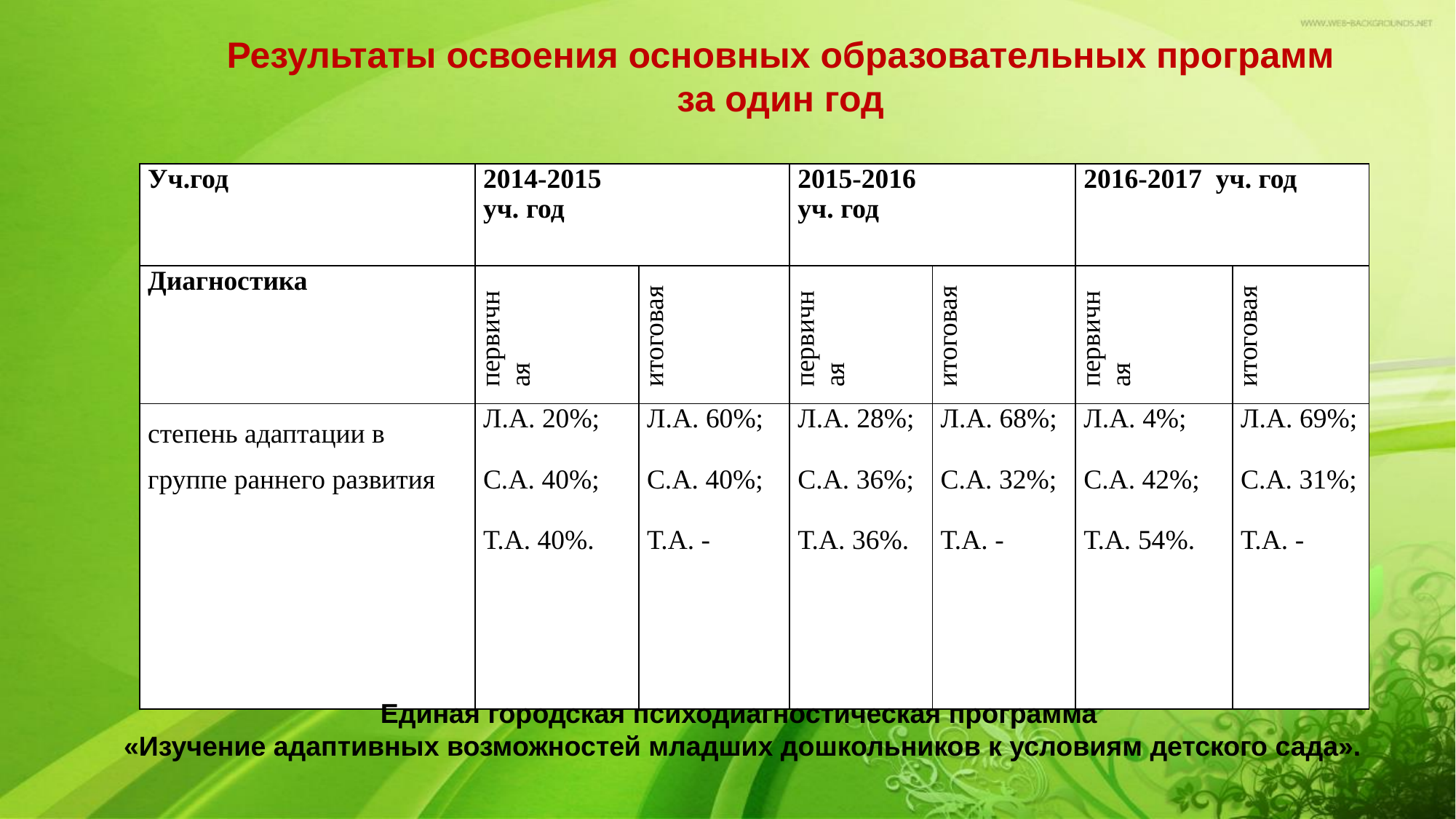

Результаты освоения основных образовательных программ
за один год
| Уч.год | 2014-2015 уч. год |  | 2015-2016 уч. год |  | 2016-2017 уч. год |  |
| --- | --- | --- | --- | --- | --- | --- |
| Диагностика | первичная | итоговая | первичная | итоговая | первичная | итоговая |
| степень адаптации в группе раннего развития | Л.А. 20%; С.А. 40%; Т.А. 40%. | Л.А. 60%; С.А. 40%; Т.А. - | Л.А. 28%; С.А. 36%; Т.А. 36%. | Л.А. 68%; С.А. 32%; Т.А. - | Л.А. 4%; С.А. 42%; Т.А. 54%. | Л.А. 69%; С.А. 31%; Т.А. - |
#
Единая городская психодиагностическая программа
«Изучение адаптивных возможностей младших дошкольников к условиям детского сада».